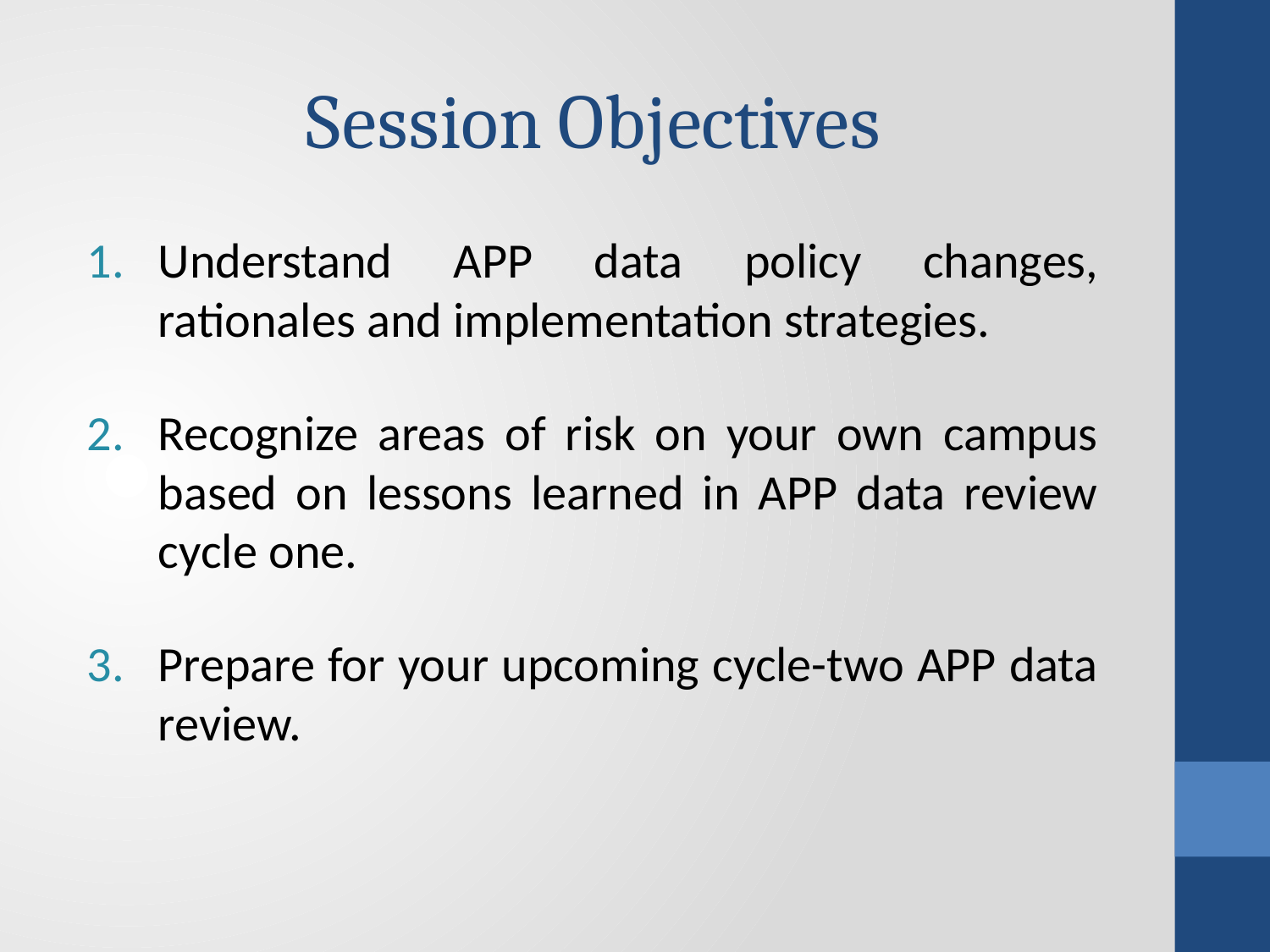

# Session Objectives
Understand APP data policy changes, rationales and implementation strategies.

Recognize areas of risk on your own campus based on lessons learned in APP data review cycle one.

Prepare for your upcoming cycle-two APP data review.